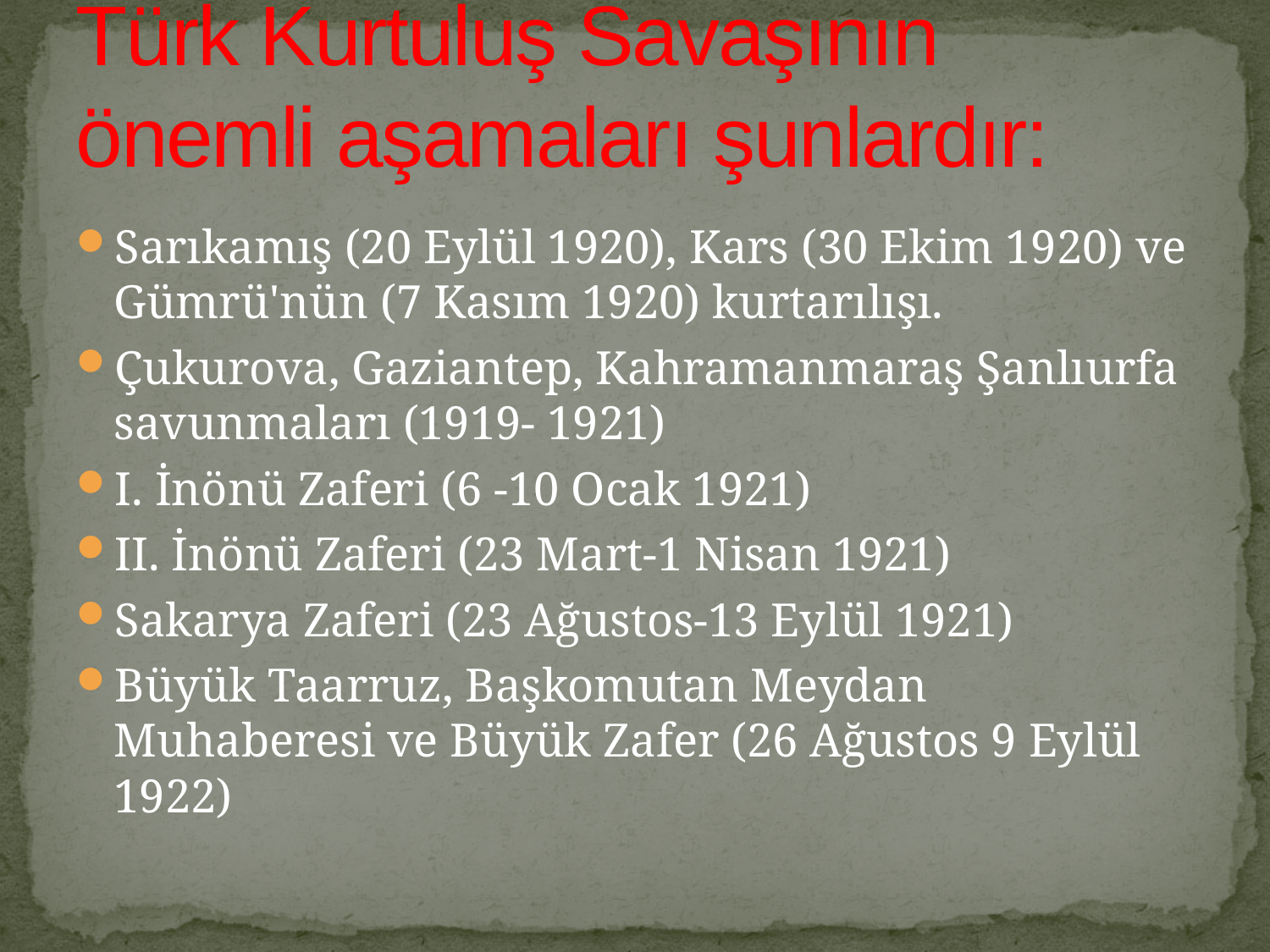

# Mustafa Kemal yönetimindeki Türk Kurtuluş Savaşının önemli aşamaları şunlardır:
Sarıkamış (20 Eylül 1920), Kars (30 Ekim 1920) ve Gümrü'nün (7 Kasım 1920) kurtarılışı.
Çukurova, Gaziantep, Kahramanmaraş Şanlıurfa savunmaları (1919- 1921)
I. İnönü Zaferi (6 -10 Ocak 1921)
II. İnönü Zaferi (23 Mart-1 Nisan 1921)
Sakarya Zaferi (23 Ağustos-13 Eylül 1921)
Büyük Taarruz, Başkomutan Meydan Muhaberesi ve Büyük Zafer (26 Ağustos 9 Eylül 1922)